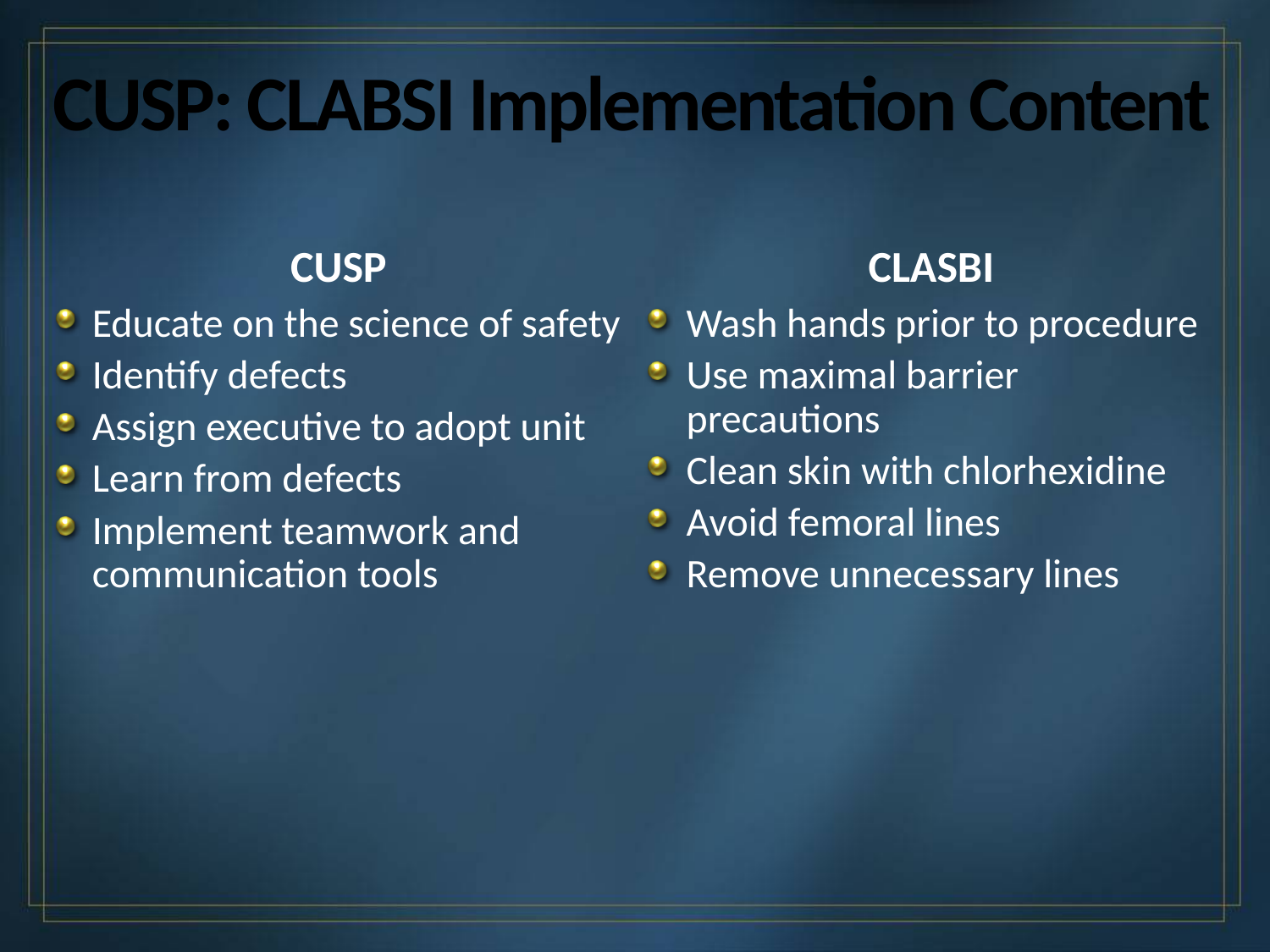

# CUSP: CLABSI Implementation Content
CUSP
CLASBI
Educate on the science of safety
Identify defects
Assign executive to adopt unit
Learn from defects
Implement teamwork and communication tools
Wash hands prior to procedure
Use maximal barrier precautions
Clean skin with chlorhexidine
Avoid femoral lines
Remove unnecessary lines